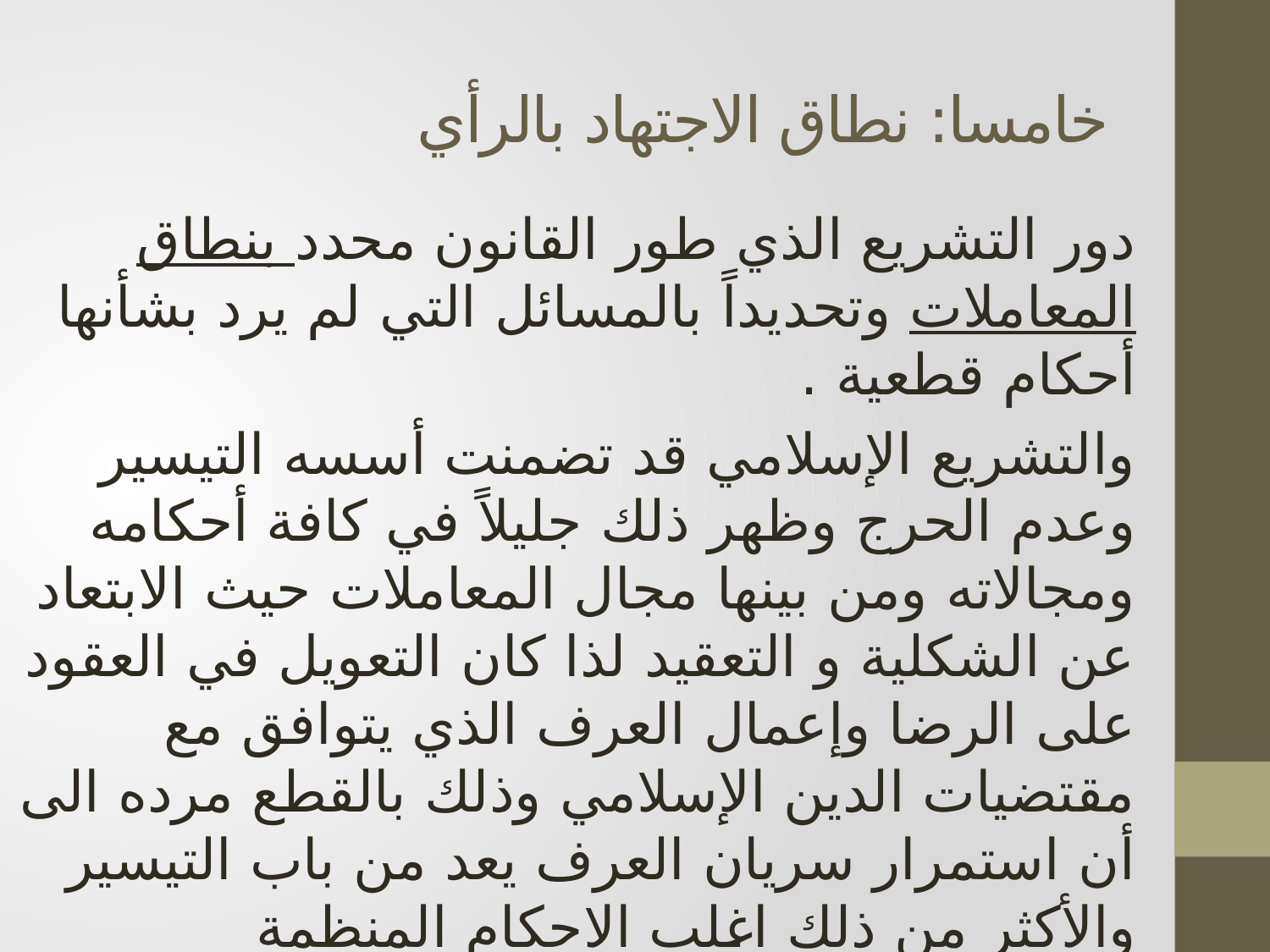

# خامسا: نطاق الاجتهاد بالرأي
دور التشريع الذي طور القانون محدد بنطاق المعاملات وتحديداً بالمسائل التي لم يرد بشأنها أحكام قطعية .
والتشريع الإسلامي قد تضمنت أسسه التيسير وعدم الحرج وظهر ذلك جليلاً في كافة أحكامه ومجالاته ومن بينها مجال المعاملات حيث الابتعاد عن الشكلية و التعقيد لذا كان التعويل في العقود على الرضا وإعمال العرف الذي يتوافق مع مقتضيات الدين الإسلامي وذلك بالقطع مرده الى أن استمرار سريان العرف يعد من باب التيسير والأكثر من ذلك اغلب الاحكام المنظمة للمعاملات في الشريعة جاءت في اطار قواعد عامة موسومة بالمرونة التي تجعلها صالحة للتطبيق في كل زمان ومكان .